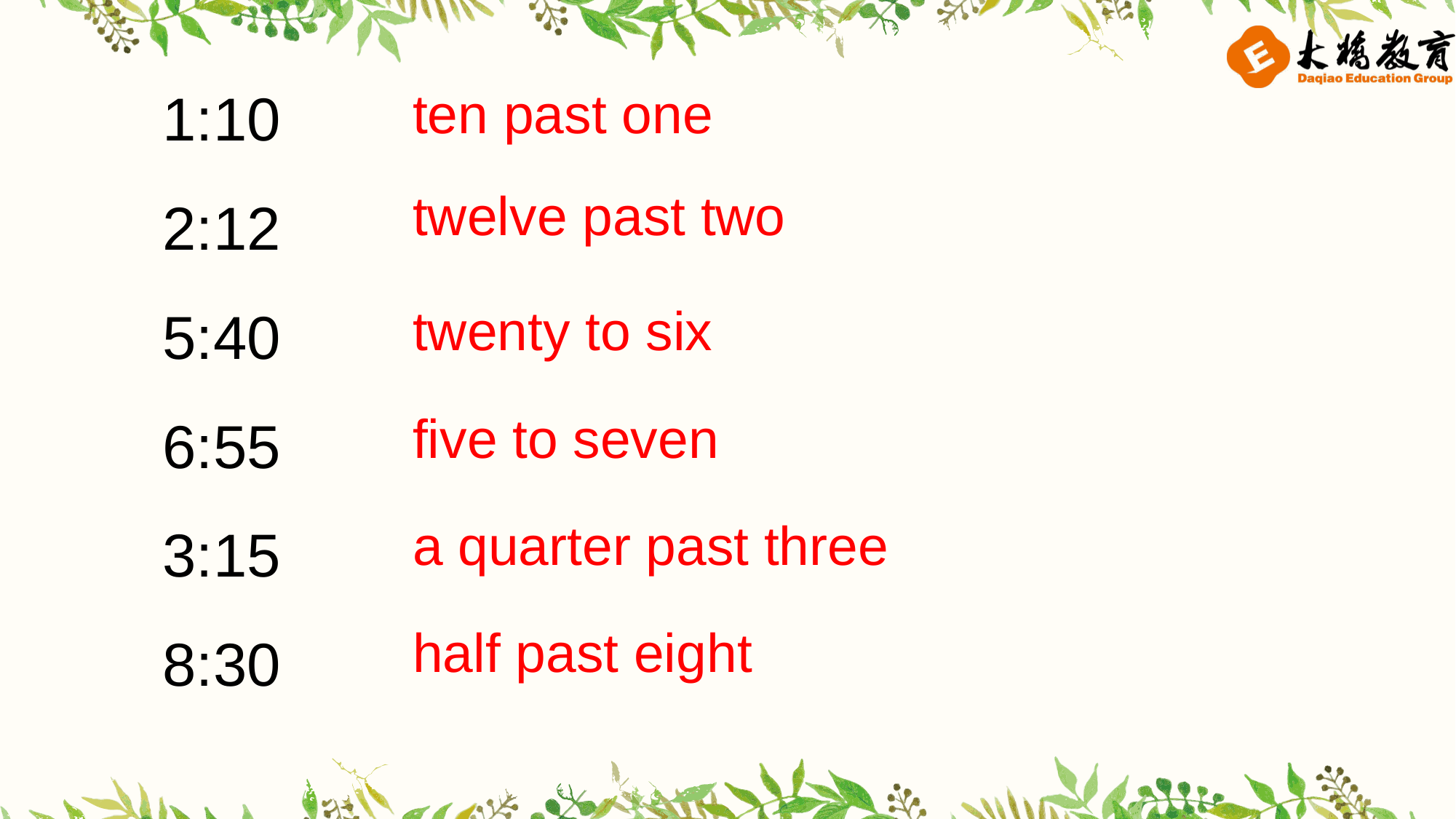

1:10
2:12
5:40
6:55
3:15
8:30
ten past one
twelve past two
twenty to six
five to seven
a quarter past three
half past eight